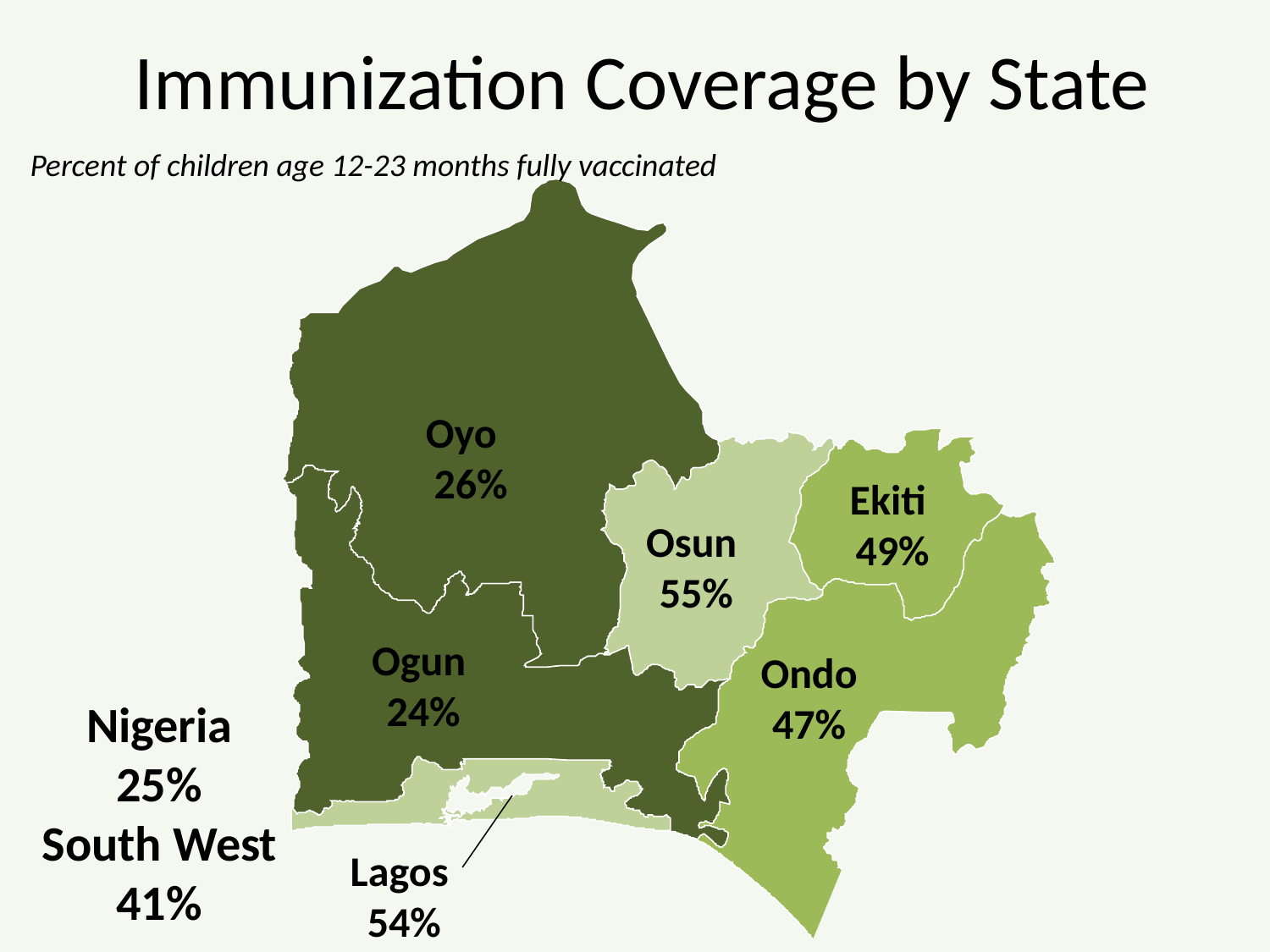

# Immunization Coverage by State
Percent of children age 12-23 months fully vaccinated

Oyo
26%
Ekiti
49%
Osun
55%
Ogun
24%
Ondo 47%
Nigeria
25%
South West
41%
Lagos
54%